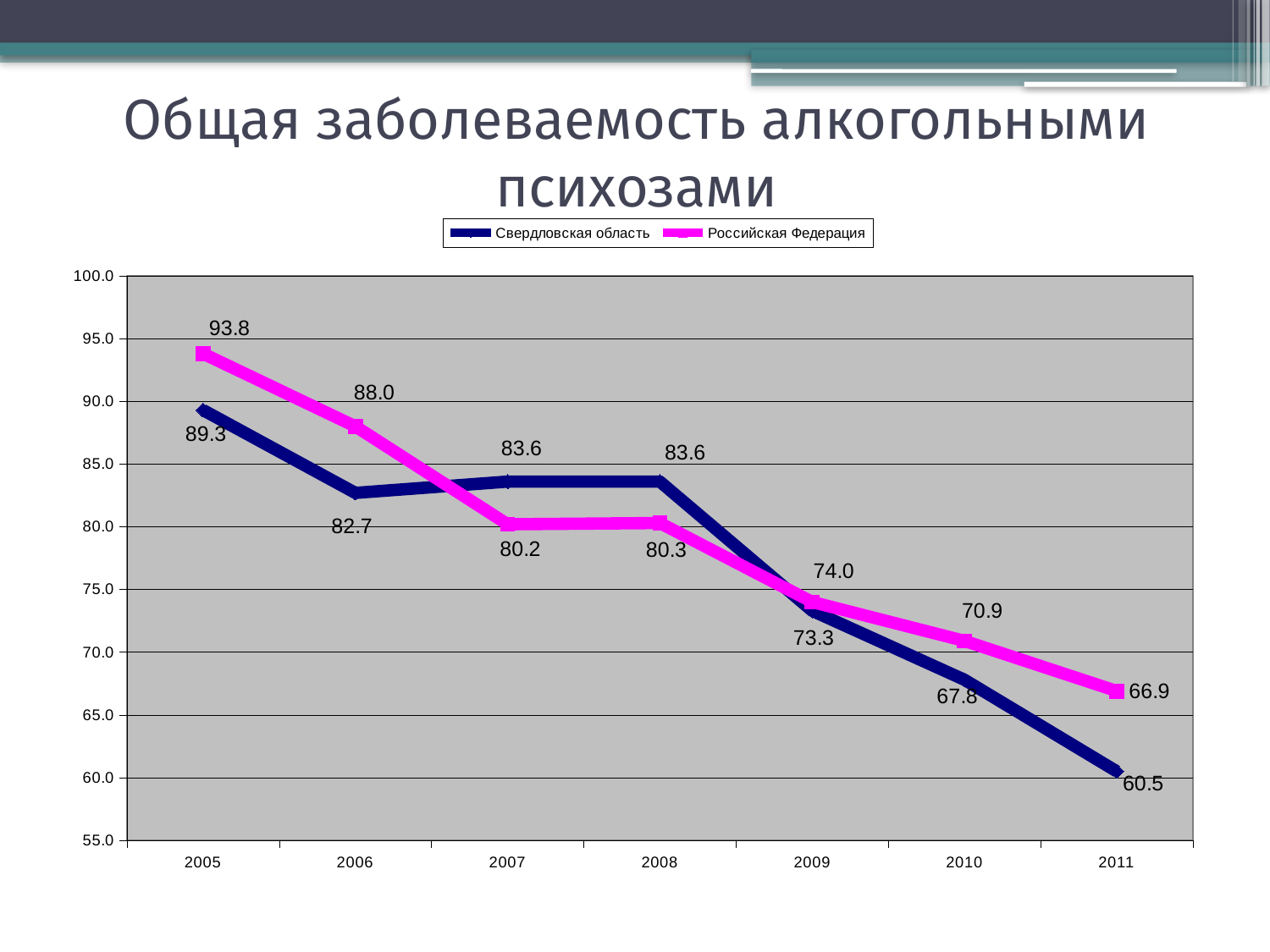

# Общая заболеваемость алкогольными психозами

### Chart

| Category | Свердловская область | Российская Федерация |
|---|---|---|
| 2005 | 89.3 | 93.8 |
| 2006 | 82.7 | 88.0 |
| 2007 | 83.6 | 80.2 |
| 2008 | 83.6 | 80.3 |
| 2009 | 73.3 | 74.0 |
| 2010 | 67.8 | 70.9 |
| 2011 | 60.5 | 66.9 |